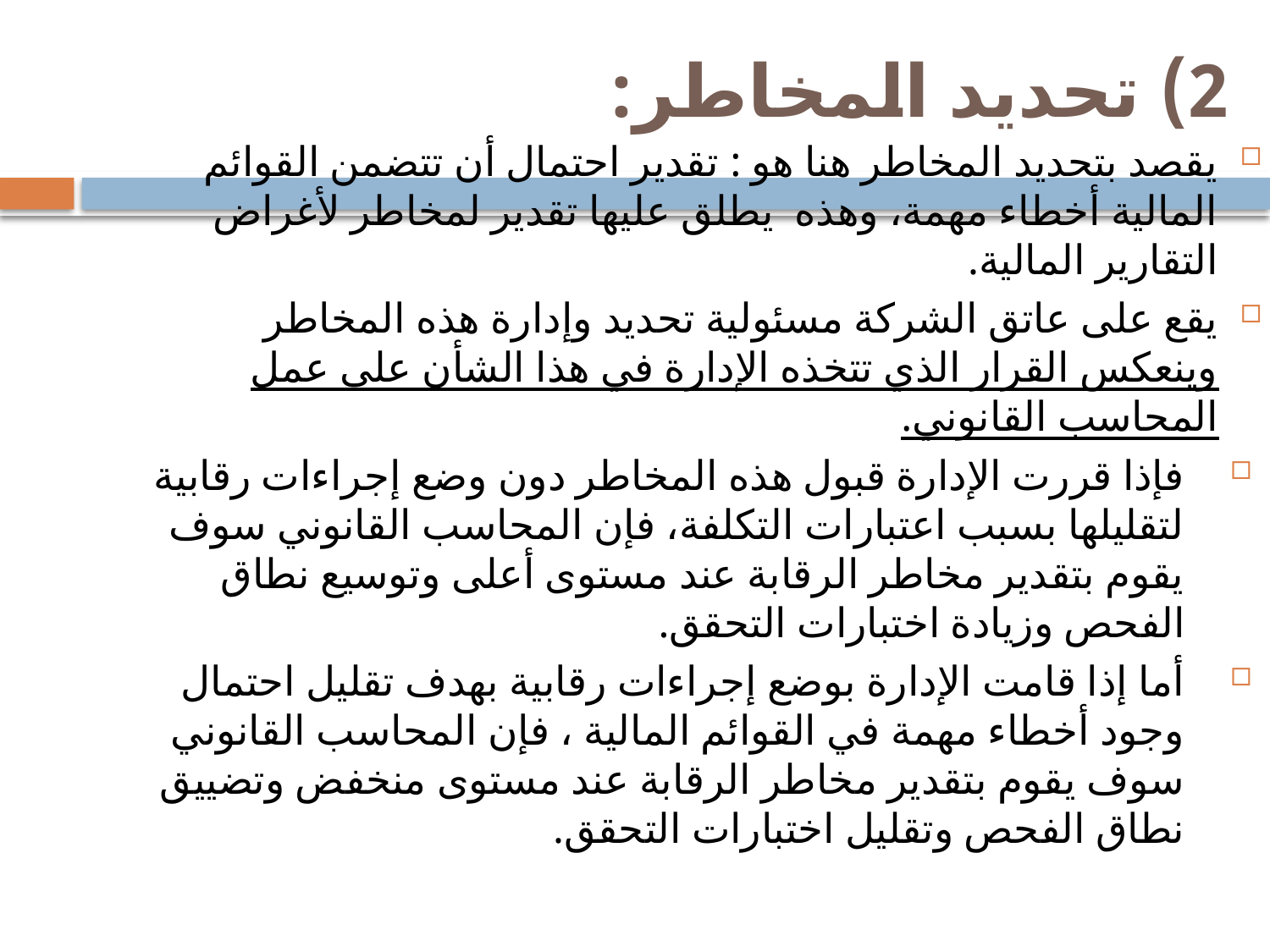

# 2) تحديد المخاطر:
يقصد بتحديد المخاطر هنا هو : تقدير احتمال أن تتضمن القوائم المالية أخطاء مهمة، وهذه  يطلق عليها تقدير لمخاطر لأغراض التقارير المالية.
يقع على عاتق الشركة مسئولية تحديد وإدارة هذه المخاطر وينعكس القرار الذي تتخذه الإدارة في هذا الشأن على عمل المحاسب القانوني.
فإذا قررت الإدارة قبول هذه المخاطر دون وضع إجراءات رقابية لتقليلها بسبب اعتبارات التكلفة، فإن المحاسب القانوني سوف يقوم بتقدير مخاطر الرقابة عند مستوى أعلى وتوسيع نطاق الفحص وزيادة اختبارات التحقق.
أما إذا قامت الإدارة بوضع إجراءات رقابية بهدف تقليل احتمال وجود أخطاء مهمة في القوائم المالية ، فإن المحاسب القانوني سوف يقوم بتقدير مخاطر الرقابة عند مستوى منخفض وتضييق نطاق الفحص وتقليل اختبارات التحقق.